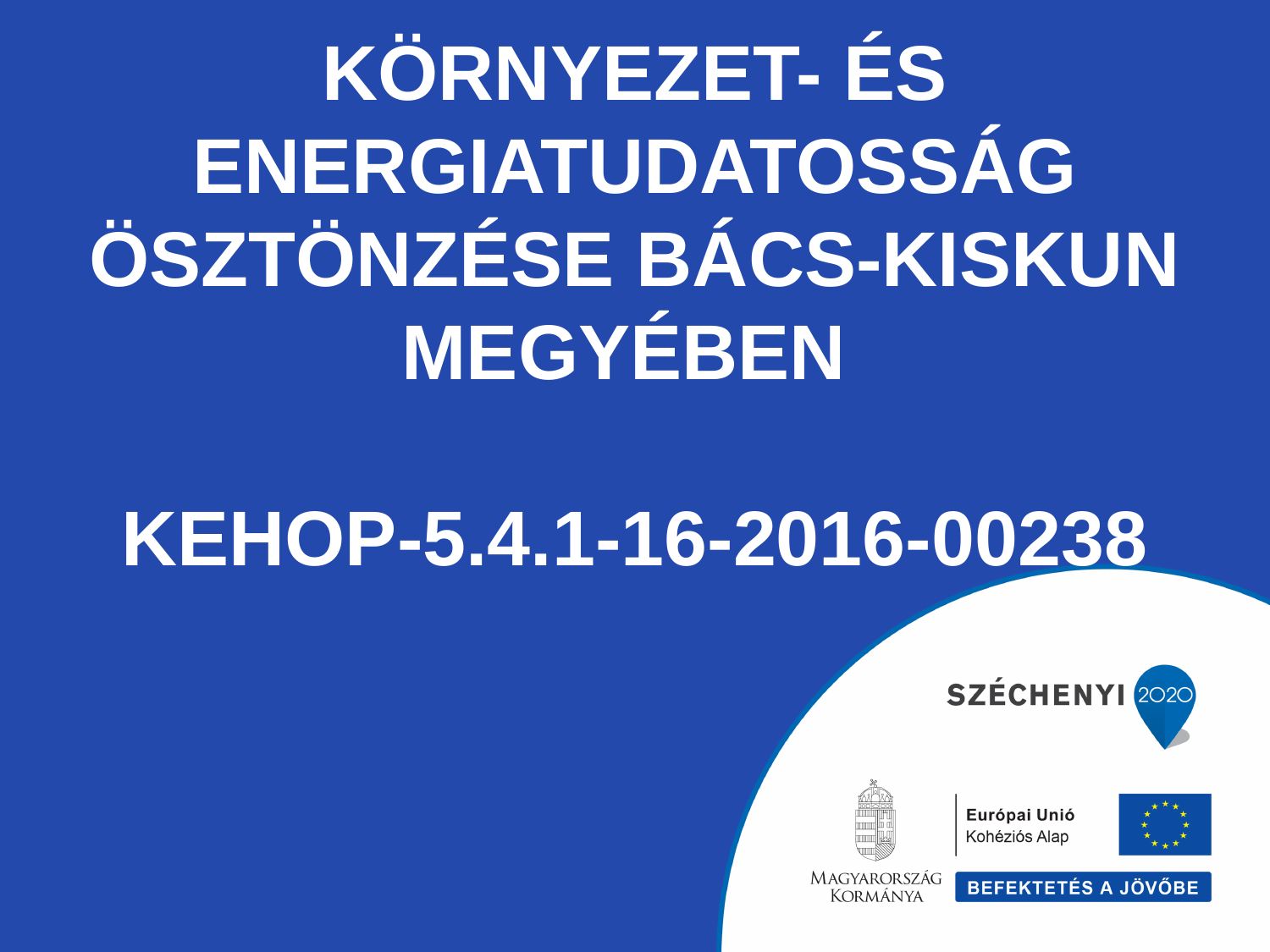

# Környezet- és energiatudatosság ösztönzése Bács-Kiskun megyében KEHOP-5.4.1-16-2016-00238